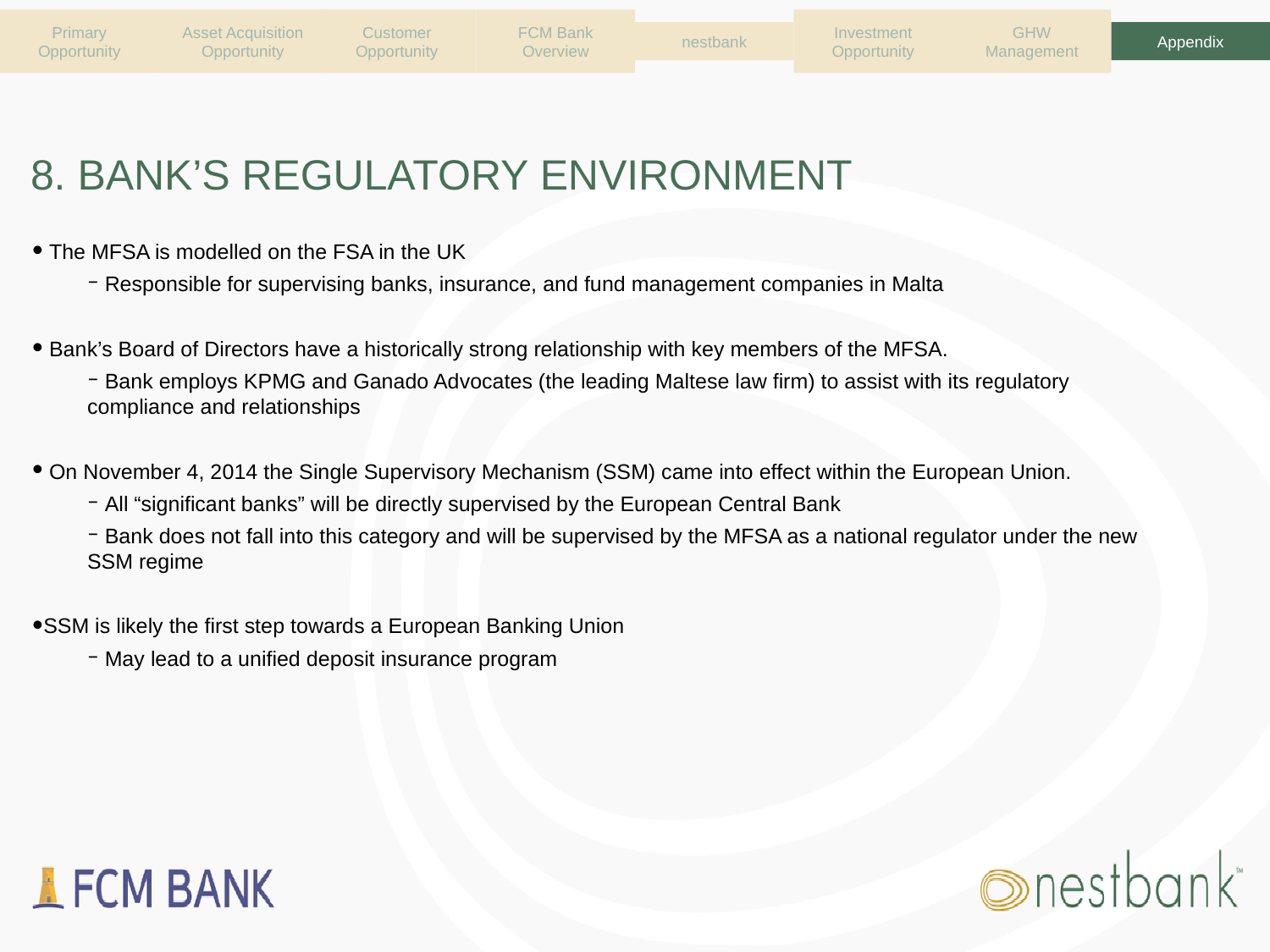

Asset Acquisition
Opportunity
Primary Opportunity
Customer Opportunity
FCM Bank Overview
Investment Opportunity
nestbank
GHW Management
Appendix
# 8. BANK’S REGULATORY ENVIRONMENT
 The MFSA is modelled on the FSA in the UK
 Responsible for supervising banks, insurance, and fund management companies in Malta

 Bank’s Board of Directors have a historically strong relationship with key members of the MFSA.
 Bank employs KPMG and Ganado Advocates (the leading Maltese law firm) to assist with its regulatory compliance and relationships

 On November 4, 2014 the Single Supervisory Mechanism (SSM) came into effect within the European Union.
 All “significant banks” will be directly supervised by the European Central Bank
 Bank does not fall into this category and will be supervised by the MFSA as a national regulator under the new SSM regime

SSM is likely the first step towards a European Banking Union
 May lead to a unified deposit insurance program